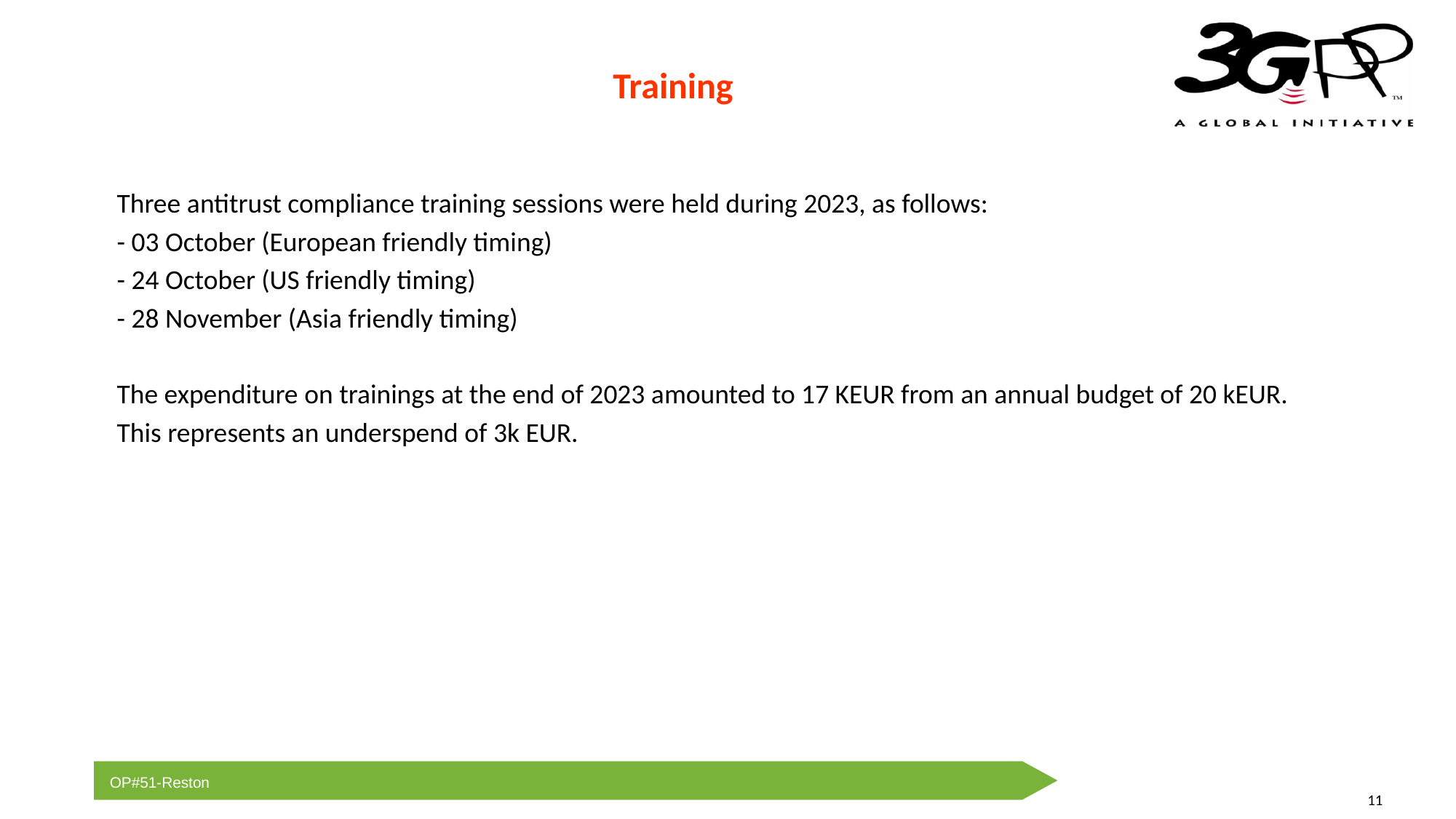

# Training

Three antitrust compliance training sessions were held during 2023, as follows:
- 03 October (European friendly timing)
- 24 October (US friendly timing)
- 28 November (Asia friendly timing)

The expenditure on trainings at the end of 2023 amounted to 17 KEUR from an annual budget of 20 kEUR.
This represents an underspend of 3k EUR.